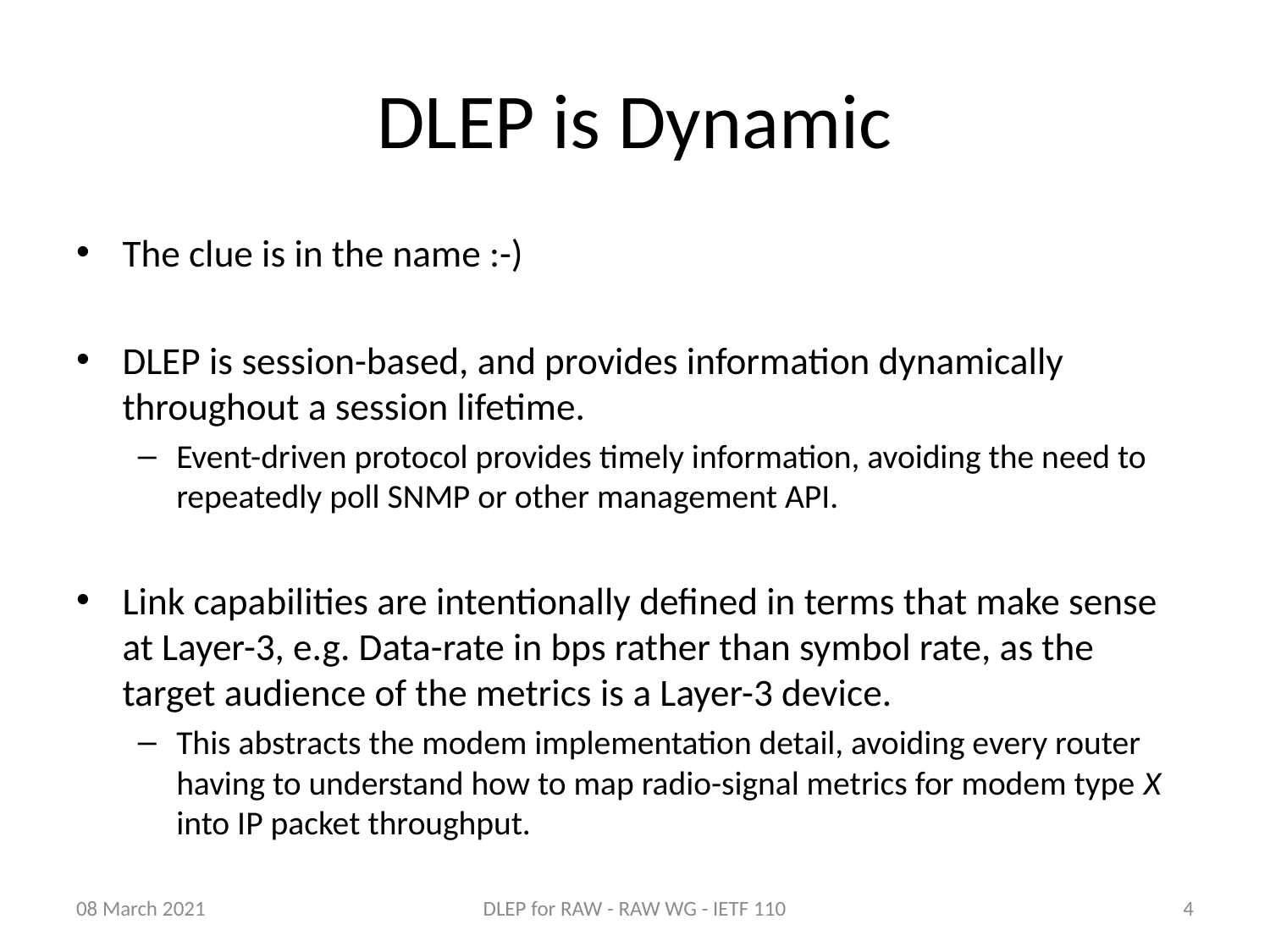

# DLEP is Dynamic
The clue is in the name :-)

DLEP is session-based, and provides information dynamically throughout a session lifetime.
Event-driven protocol provides timely information, avoiding the need to repeatedly poll SNMP or other management API.

Link capabilities are intentionally defined in terms that make sense at Layer-3, e.g. Data-rate in bps rather than symbol rate, as the target audience of the metrics is a Layer-3 device.
This abstracts the modem implementation detail, avoiding every router having to understand how to map radio-signal metrics for modem type X into IP packet throughput.

08 March 2021
DLEP for RAW - RAW WG - IETF 110
4